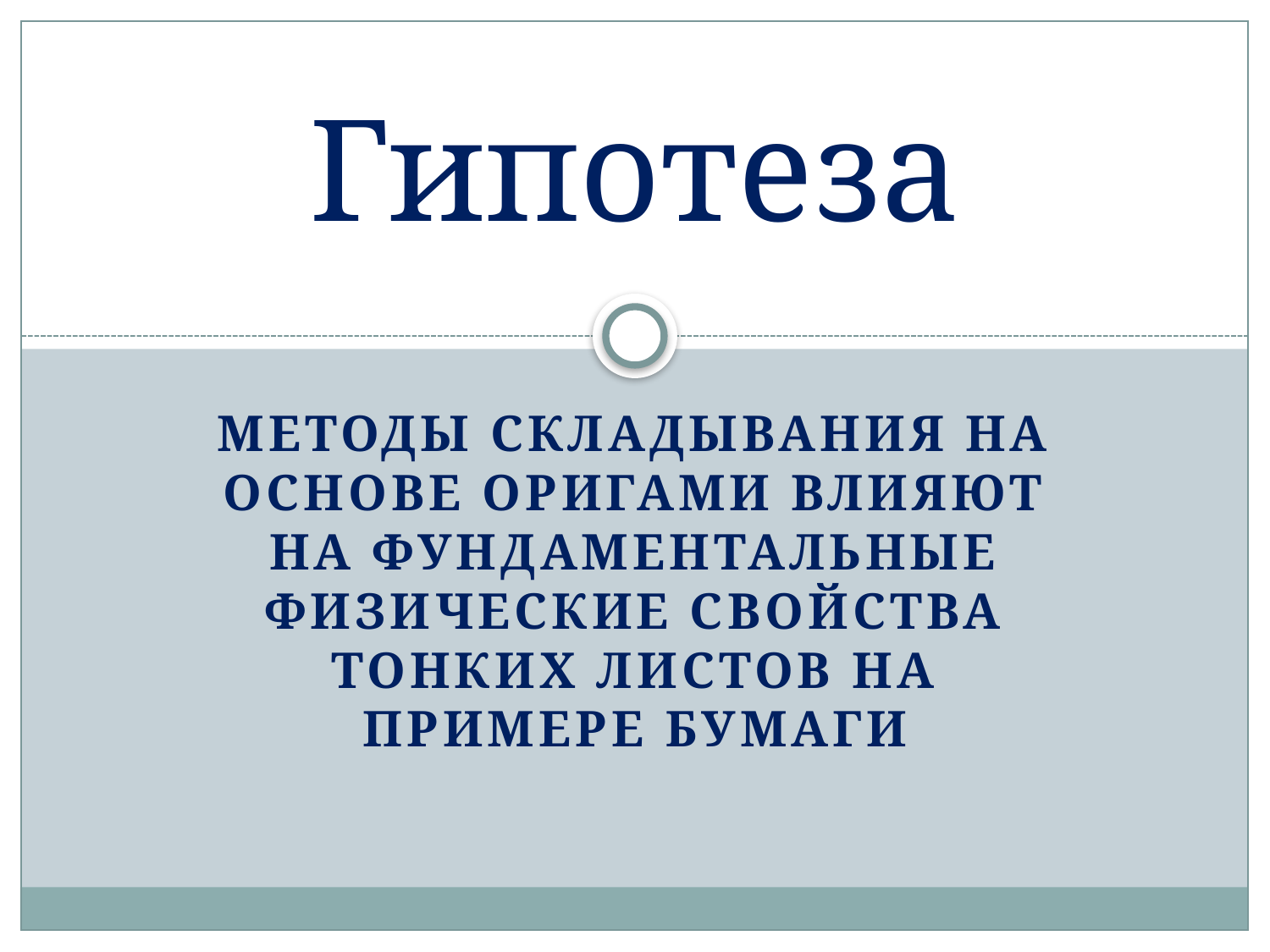

# Гипотеза
Методы складывания на основе оригами влияют на фундаментальные физические свойства тонких листов на примере бумаги